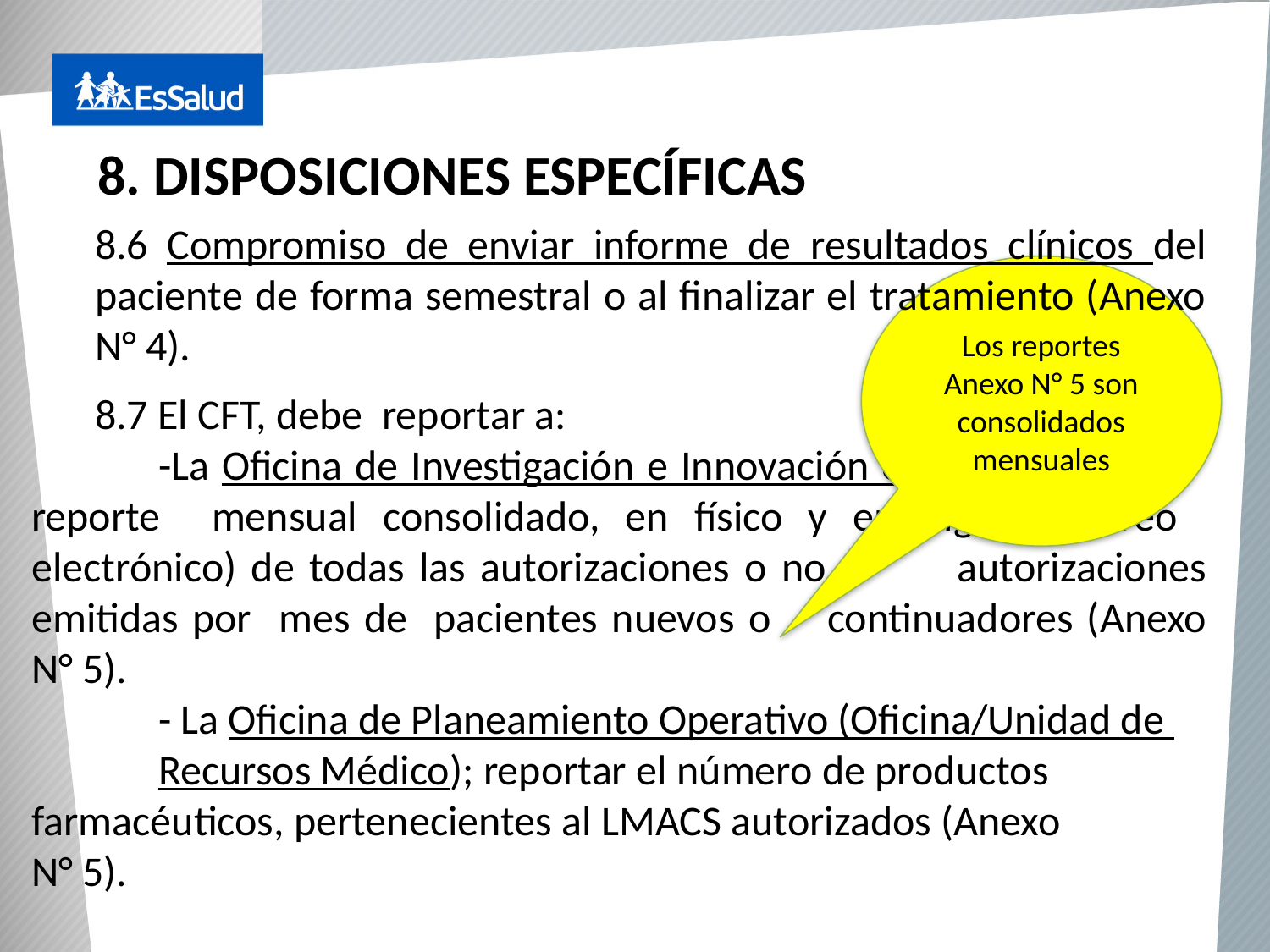

# 8. DISPOSICIONES ESPECÍFICAS
8.6 Compromiso de enviar informe de resultados clínicos del paciente de forma semestral o al finalizar el tratamiento (Anexo N° 4).
Los reportes Anexo N° 5 son consolidados mensuales
8.7 El CFT, debe  reportar a:
	-La Oficina de Investigación e Innovación ó al IETSI; enviar 	reporte  mensual consolidado, en físico y en digital (correo 	electrónico) de todas las autorizaciones o no 	autorizaciones emitidas por  mes de 	pacientes nuevos o 	continuadores (Anexo N° 5).
	- La Oficina de Planeamiento Operativo (Oficina/Unidad de 	Recursos Médico); reportar el número de productos 	farmacéuticos, pertenecientes al LMACS autorizados (Anexo 	N° 5).